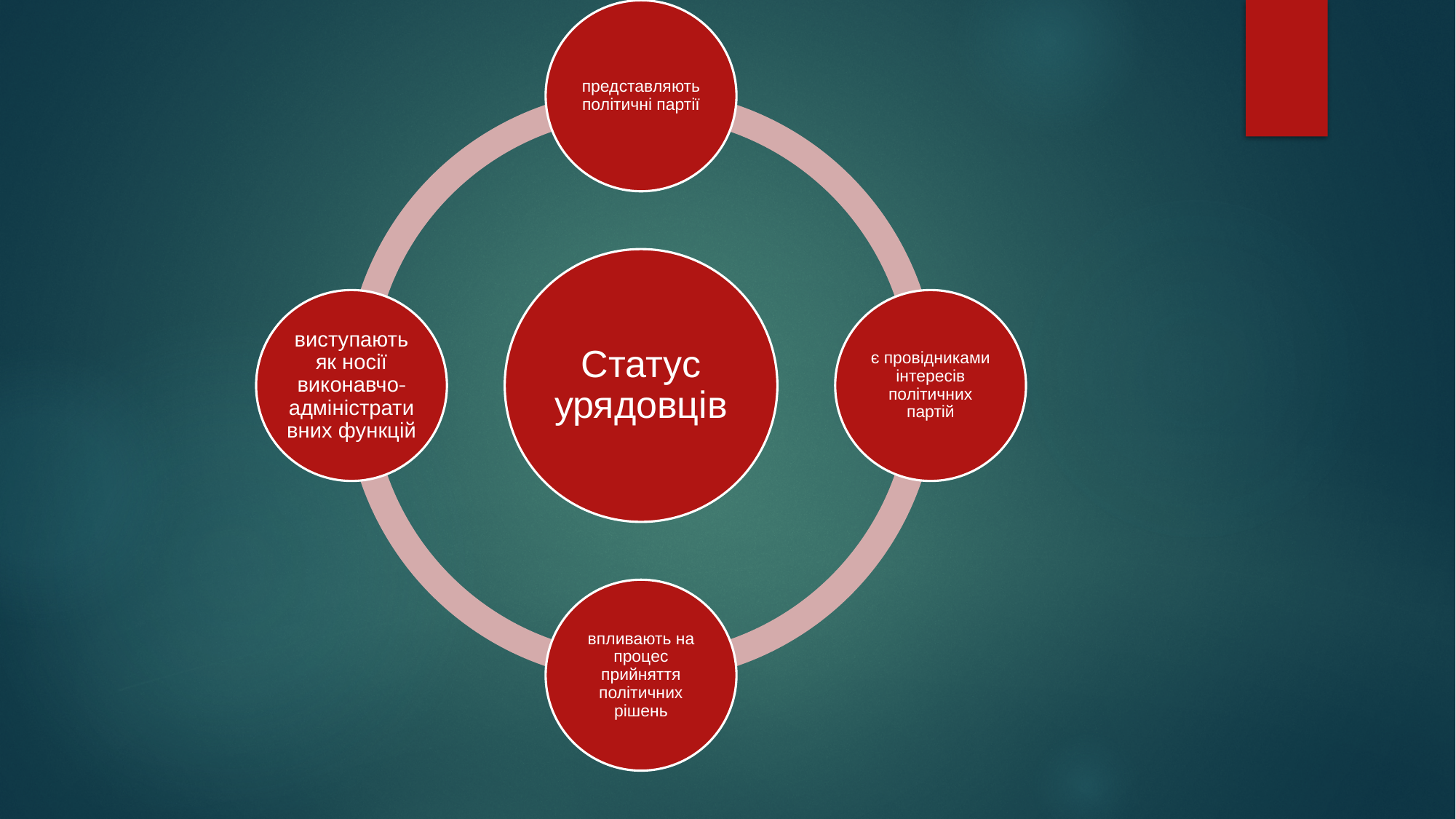

Статус урядовців
представляють політичні партії
є провідниками інтересів політичних партій
впливають на процес прийняття політичних рішень
виступають як носії виконавчо-адміністративних функцій